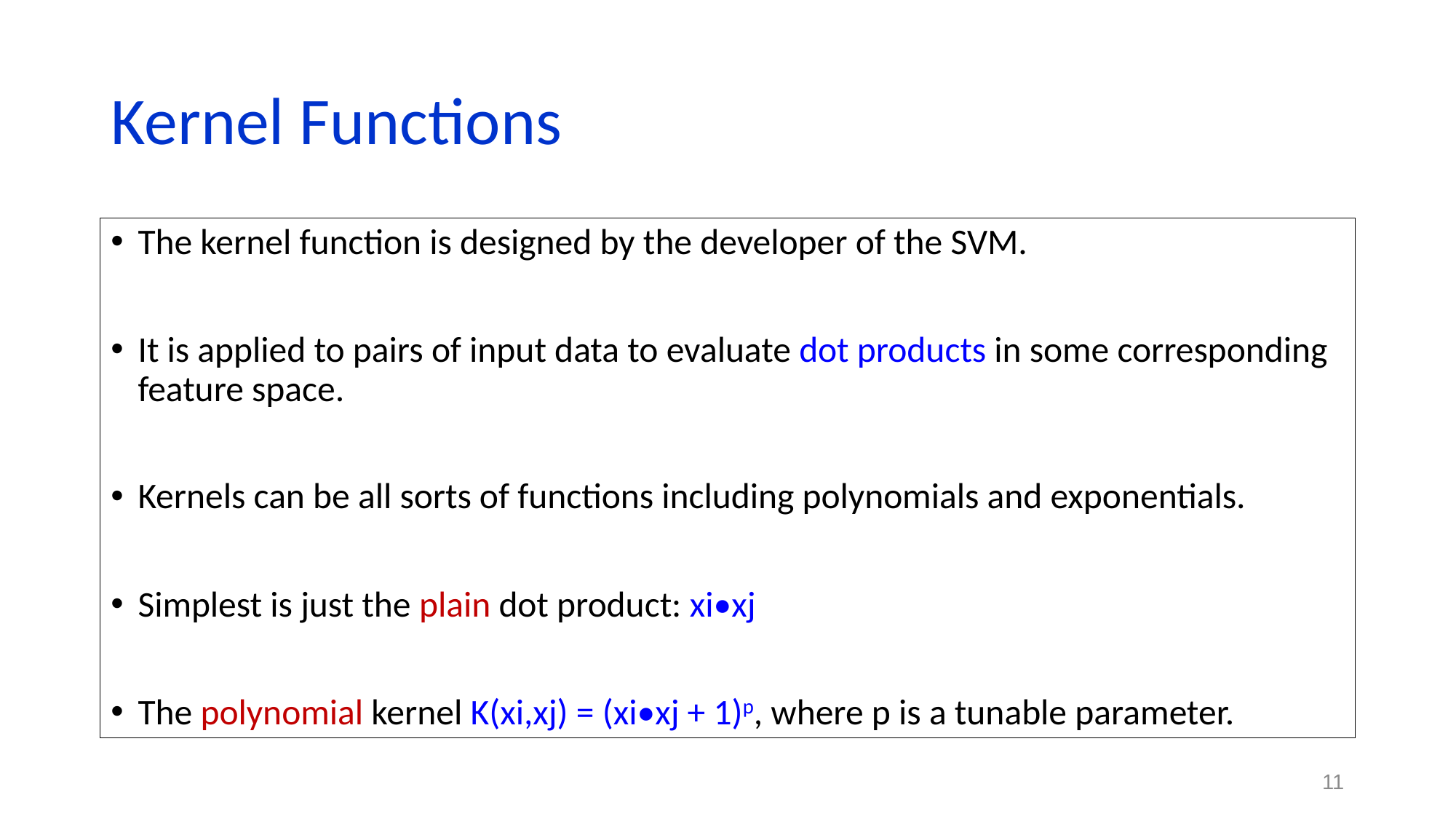

# Kernel Functions
The kernel function is designed by the developer of the SVM.

It is applied to pairs of input data to evaluate dot products in some corresponding feature space.

Kernels can be all sorts of functions including polynomials and exponentials.

Simplest is just the plain dot product: xi•xj

The polynomial kernel K(xi,xj) = (xi•xj + 1)p, where p is a tunable parameter.

11